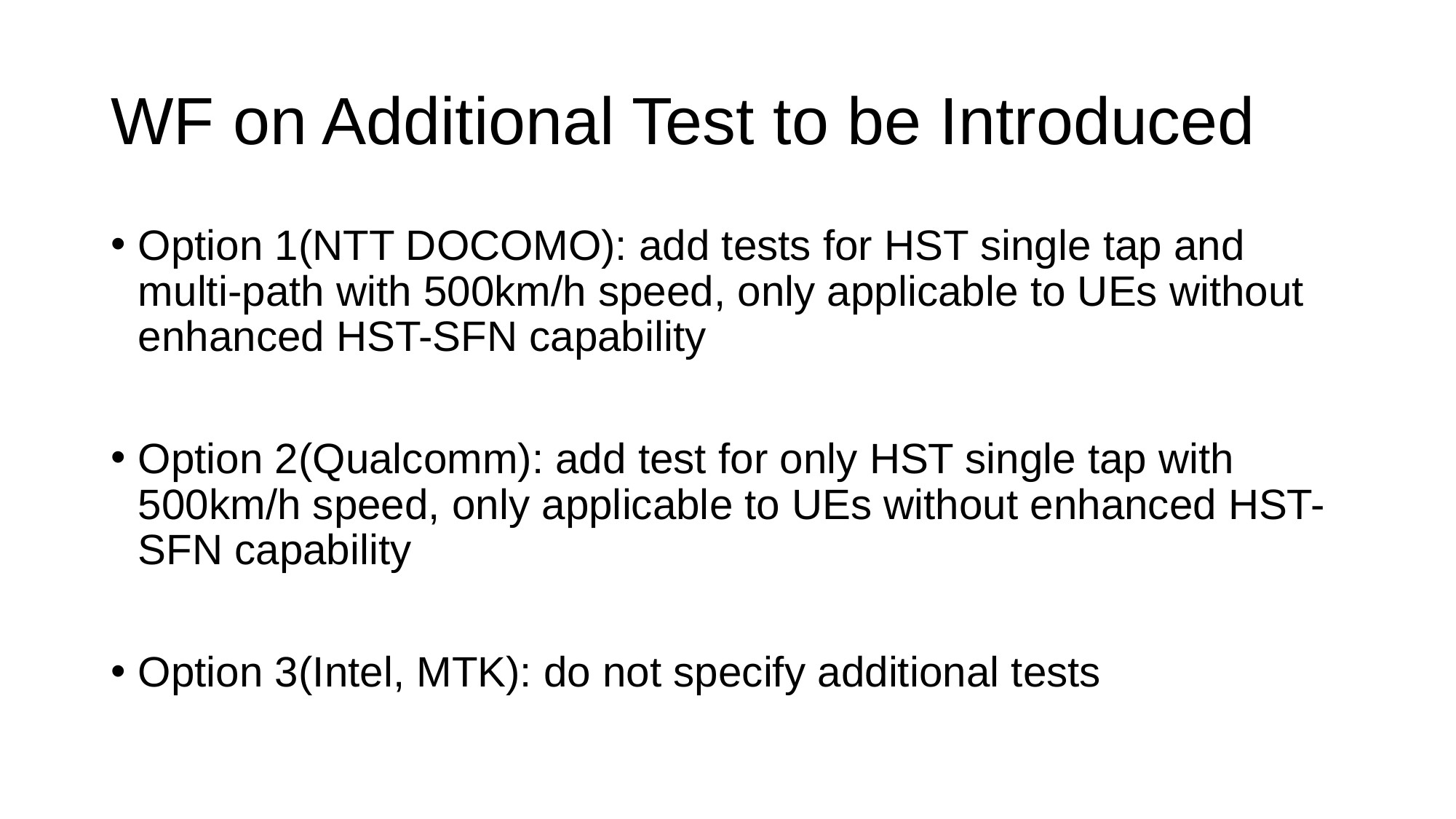

# WF on Additional Test to be Introduced
Option 1(NTT DOCOMO): add tests for HST single tap and multi-path with 500km/h speed, only applicable to UEs without enhanced HST-SFN capability

Option 2(Qualcomm): add test for only HST single tap with 500km/h speed, only applicable to UEs without enhanced HST-SFN capability

Option 3(Intel, MTK): do not specify additional tests